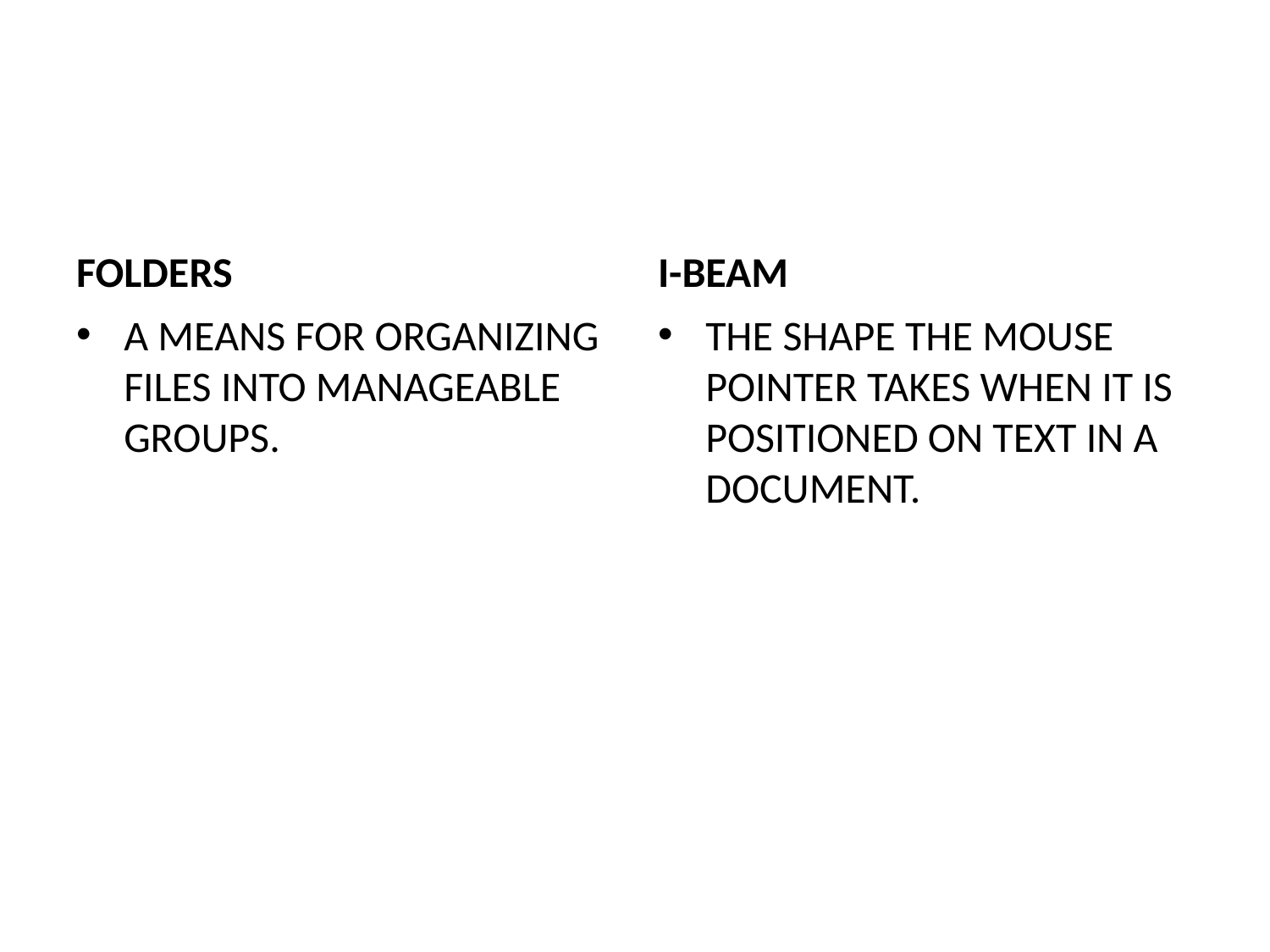

#
FOLDERS
I-BEAM
A MEANS FOR ORGANIZING FILES INTO MANAGEABLE GROUPS.
THE SHAPE THE MOUSE POINTER TAKES WHEN IT IS POSITIONED ON TEXT IN A DOCUMENT.